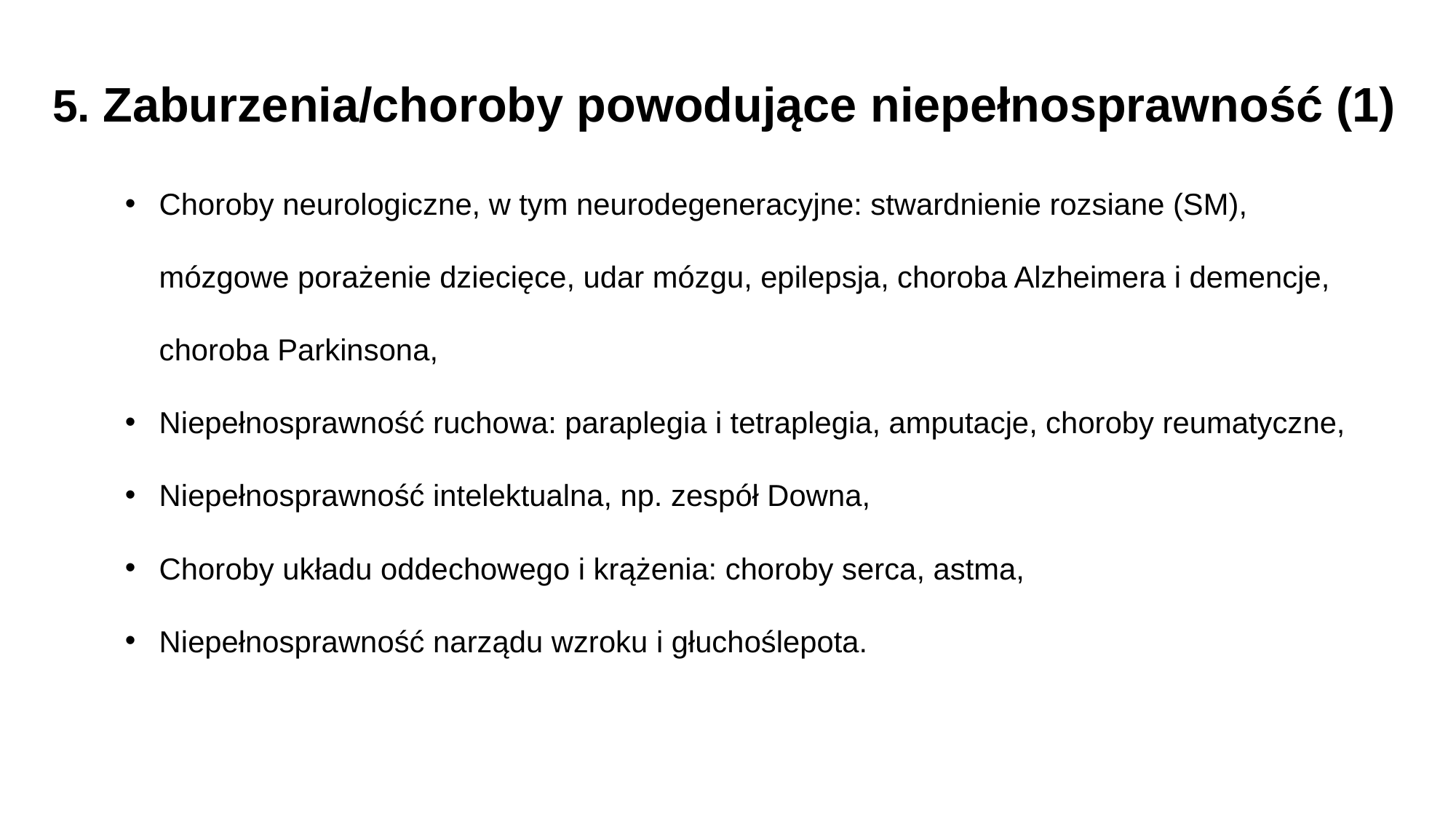

5. Zaburzenia/choroby powodujące niepełnosprawność (1)
Choroby neurologiczne, w tym neurodegeneracyjne: stwardnienie rozsiane (SM), mózgowe porażenie dziecięce, udar mózgu, epilepsja, choroba Alzheimera i demencje, choroba Parkinsona,
Niepełnosprawność ruchowa: paraplegia i tetraplegia, amputacje, choroby reumatyczne,
Niepełnosprawność intelektualna, np. zespół Downa,
Choroby układu oddechowego i krążenia: choroby serca, astma,
Niepełnosprawność narządu wzroku i głuchoślepota.